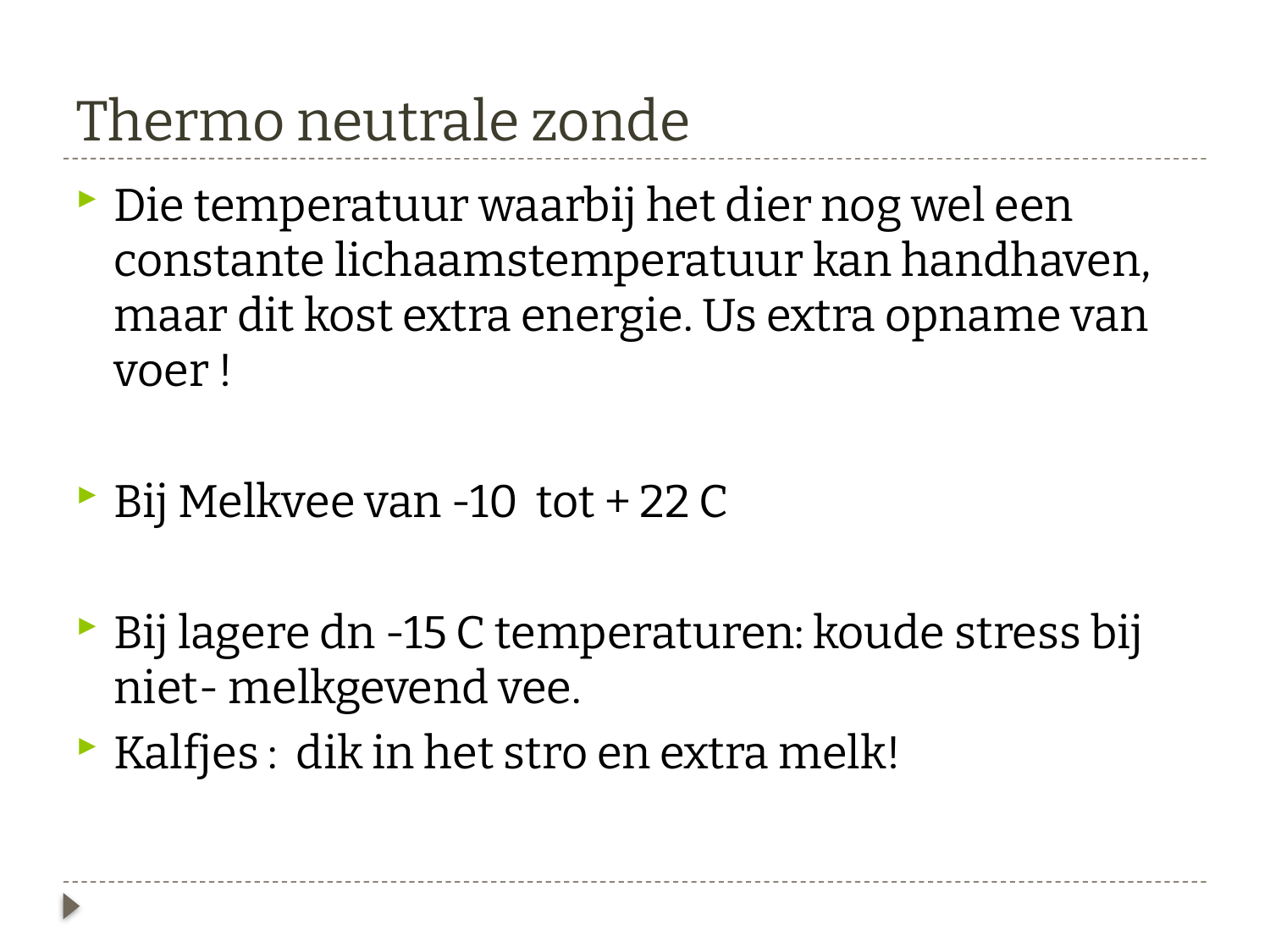

# Thermo neutrale zonde
Die temperatuur waarbij het dier nog wel een constante lichaamstemperatuur kan handhaven, maar dit kost extra energie. Us extra opname van voer !

Bij Melkvee van -10  tot + 22 C

Bij lagere dn -15 C temperaturen: koude stress bij niet- melkgevend vee.
Kalfjes :  dik in het stro en extra melk!